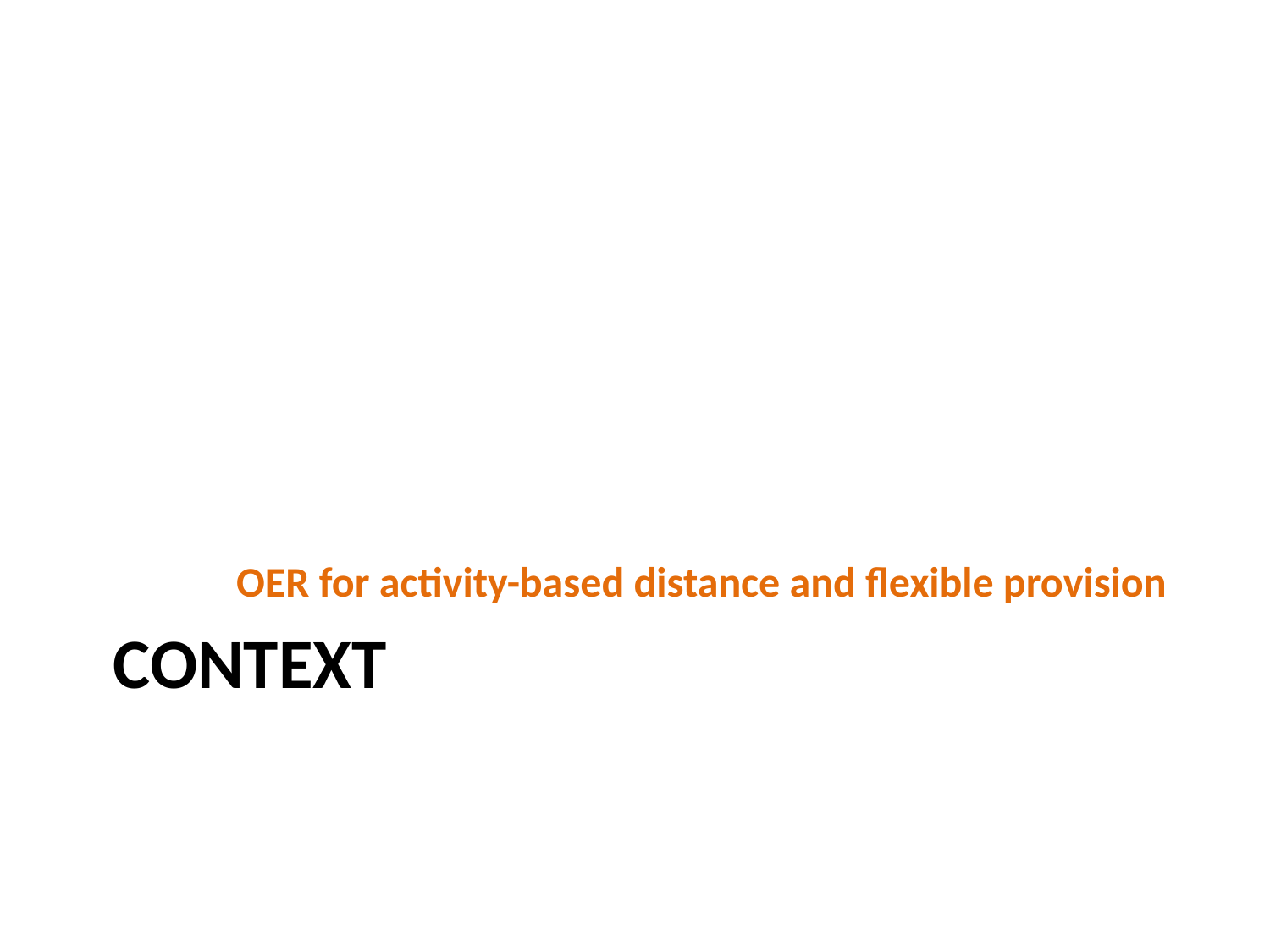

OER for activity-based distance and flexible provision
# CONTEXT